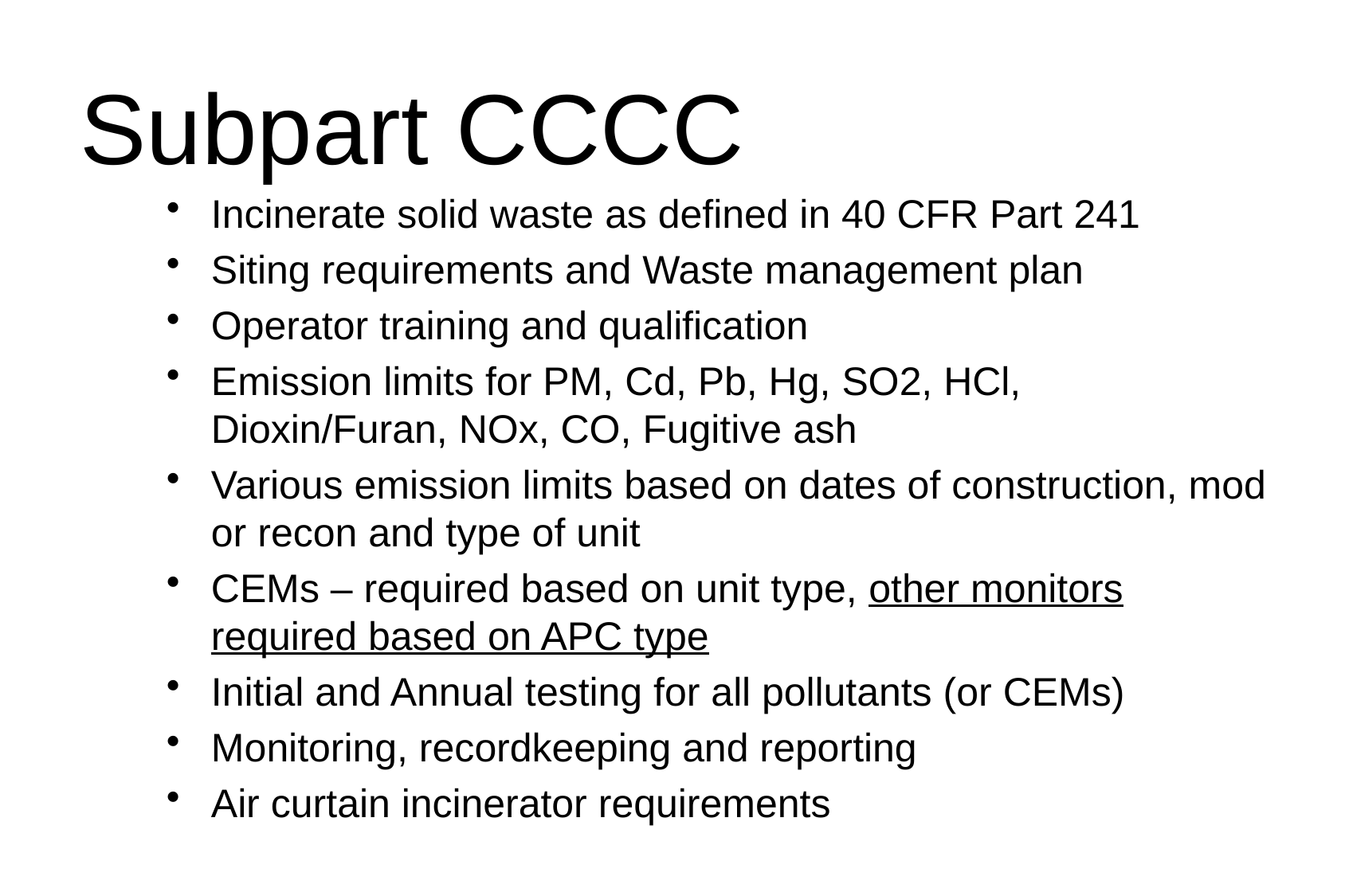

# Subpart CCCC
Incinerate solid waste as defined in 40 CFR Part 241
Siting requirements and Waste management plan
Operator training and qualification
Emission limits for PM, Cd, Pb, Hg, SO2, HCl, Dioxin/Furan, NOx, CO, Fugitive ash
Various emission limits based on dates of construction, mod or recon and type of unit
CEMs – required based on unit type, other monitors required based on APC type
Initial and Annual testing for all pollutants (or CEMs)
Monitoring, recordkeeping and reporting
Air curtain incinerator requirements